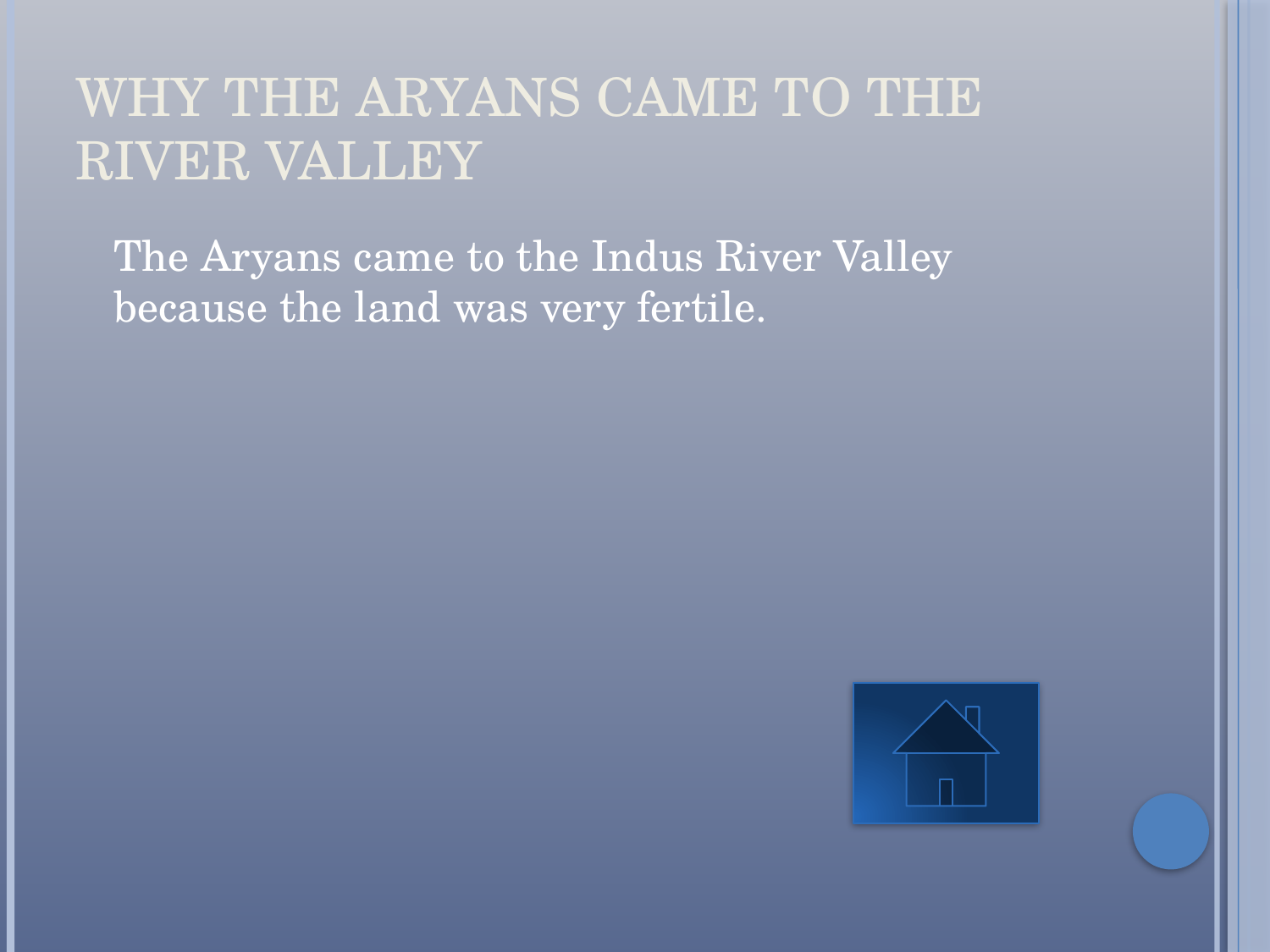

# Why the Aryans Came to the river Valley
	The Aryans came to the Indus River Valley because the land was very fertile.